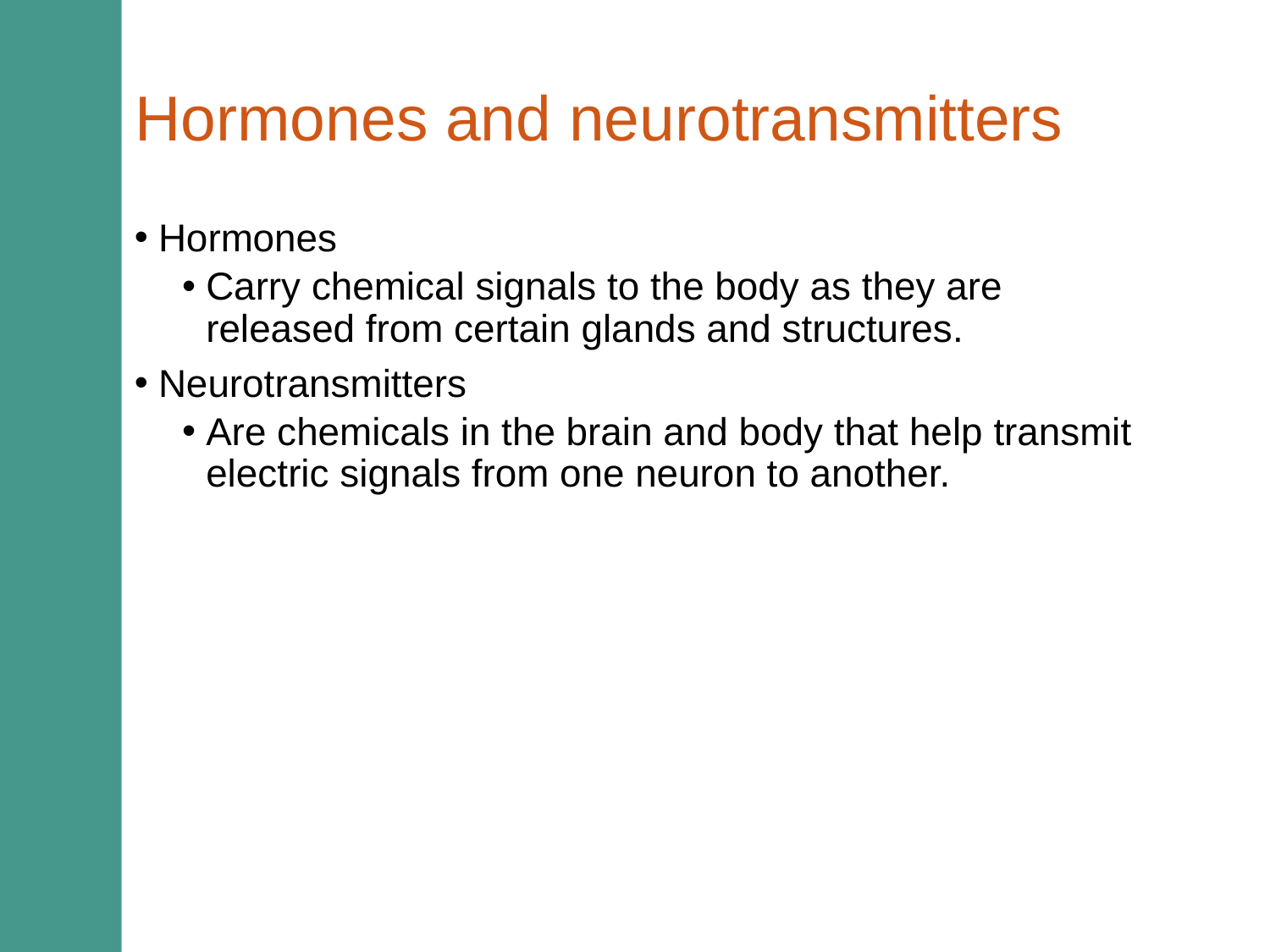

# Hormones and neurotransmitters
Hormones
Carry chemical signals to the body as they are released from certain glands and structures.
Neurotransmitters
Are chemicals in the brain and body that help transmit electric signals from one neuron to another.